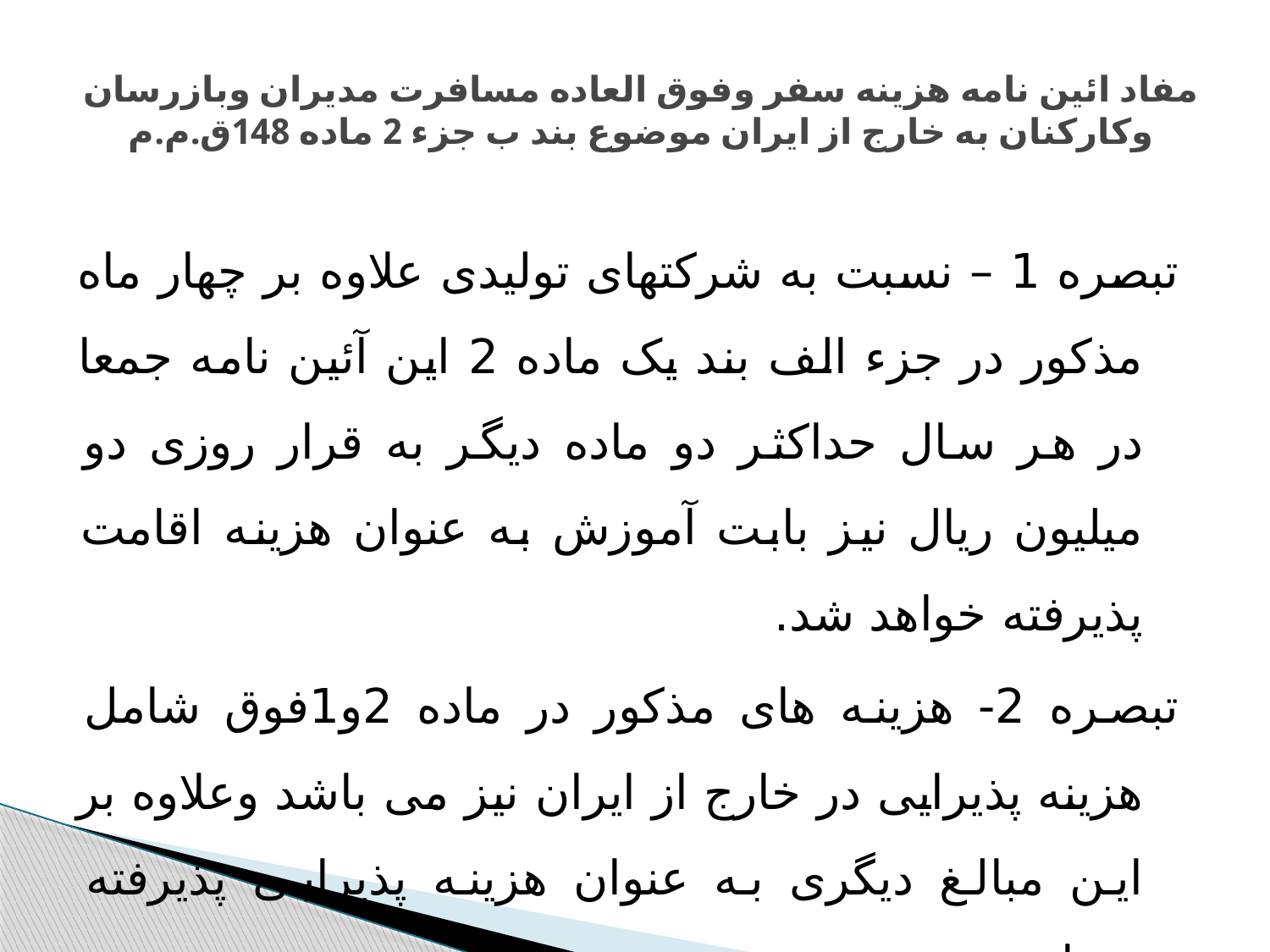

# مفاد ائین نامه هزینه سفر وفوق العاده مسافرت مدیران وبازرسان وکارکنان به خارج از ایران موضوع بند ب جزء 2 ماده 148ق.م.م
تبصره 1 – نسبت به شرکتهای تولیدی علاوه بر چهار ماه مذکور در جزء الف بند یک ماده 2 این آئین نامه جمعا در هر سال حداکثر دو ماده دیگر به قرار روزی دو میلیون ریال نیز بابت آموزش به عنوان هزینه اقامت پذیرفته خواهد شد.
تبصره 2- هزینه های مذکور در ماده 2و1فوق شامل هزینه پذیرایی در خارج از ایران نیز می باشد وعلاوه بر این مبالغ دیگری به عنوان هزینه پذیرایی پذیرفته نخواهد شد.